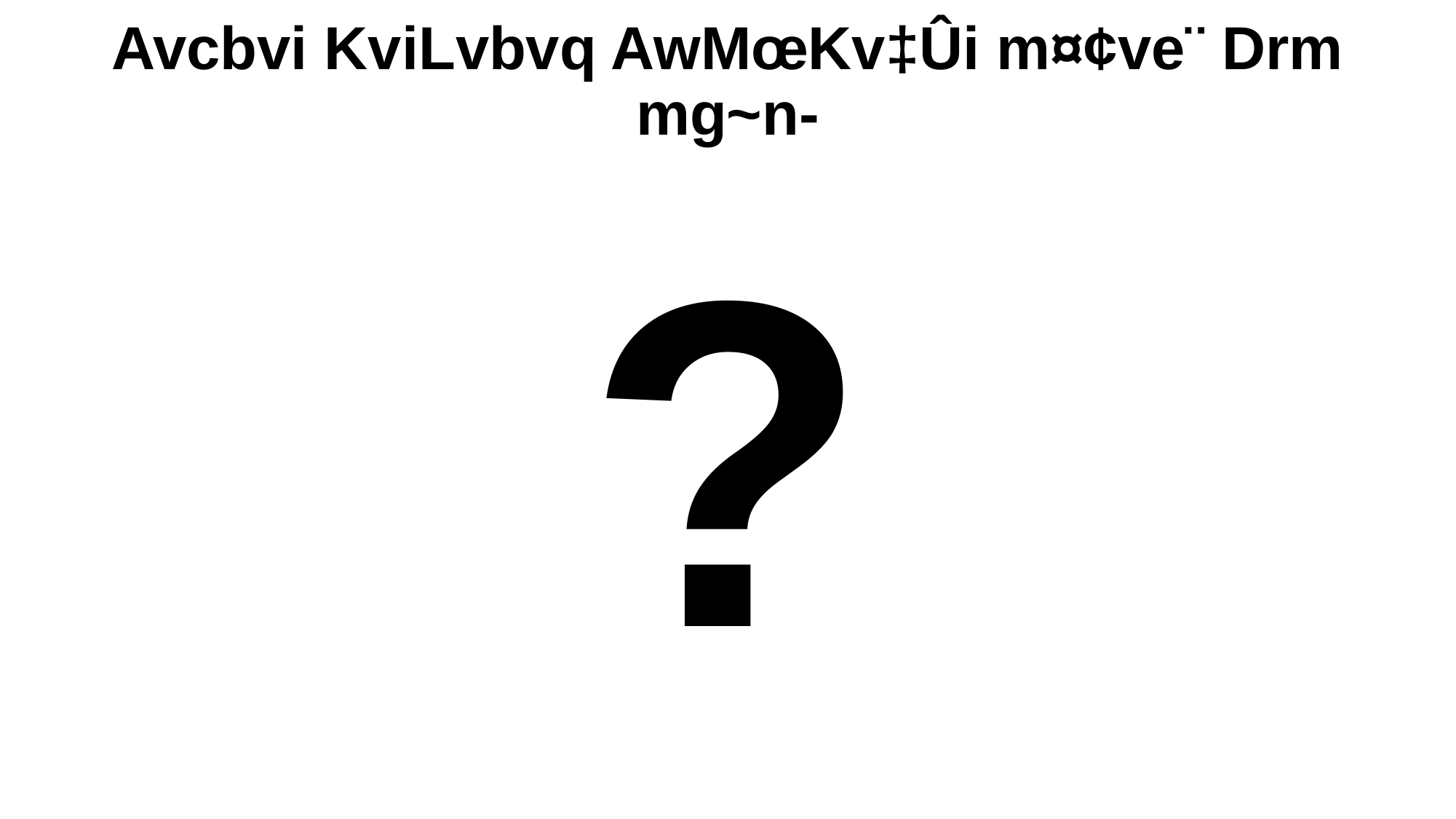

# Avcbvi KviLvbvq AwMœKv‡Ûi m¤¢ve¨ Drm mg~n-
?